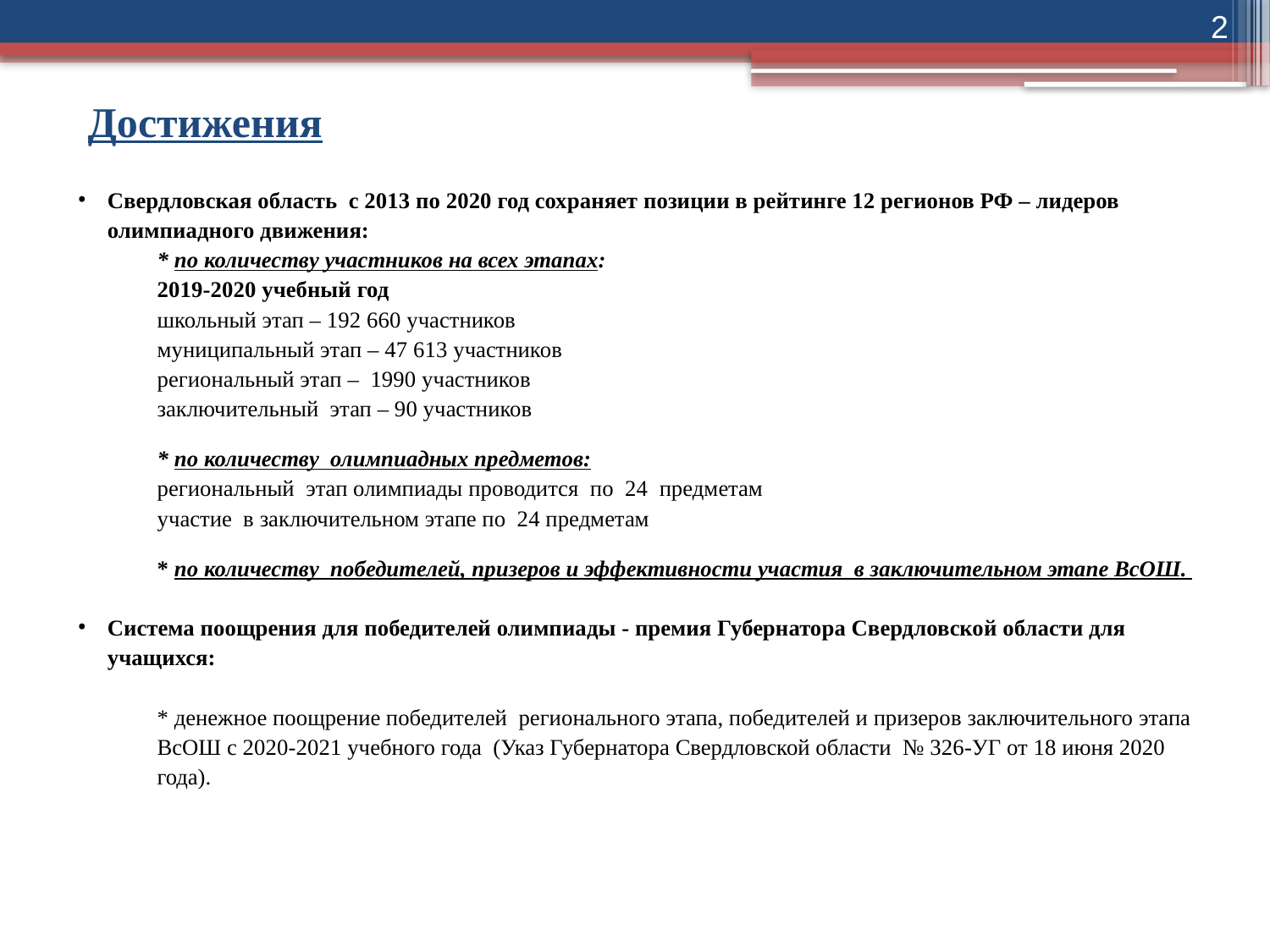

2
Достижения

Свердловская область  с 2013 по 2020 год сохраняет позиции в рейтинге 12 регионов РФ – лидеров олимпиадного движения:
* по количеству участников на всех этапах:
2019-2020 учебный год
школьный этап – 192 660 участников
муниципальный этап – 47 613 участников
региональный этап –  1990 участников
заключительный  этап – 90 участников

* по количеству  олимпиадных предметов:
региональный  этап олимпиады проводится  по  24  предметам
участие  в заключительном этапе по  24 предметам

* по количеству  победителей, призеров и эффективности участия  в заключительном этапе ВсОШ.

Система поощрения для победителей олимпиады - премия Губернатора Свердловской области для учащихся:

* денежное поощрение победителей  регионального этапа, победителей и призеров заключительного этапа ВсОШ с 2020-2021 учебного года  (Указ Губернатора Свердловской области  № 326-УГ от 18 июня 2020 года).